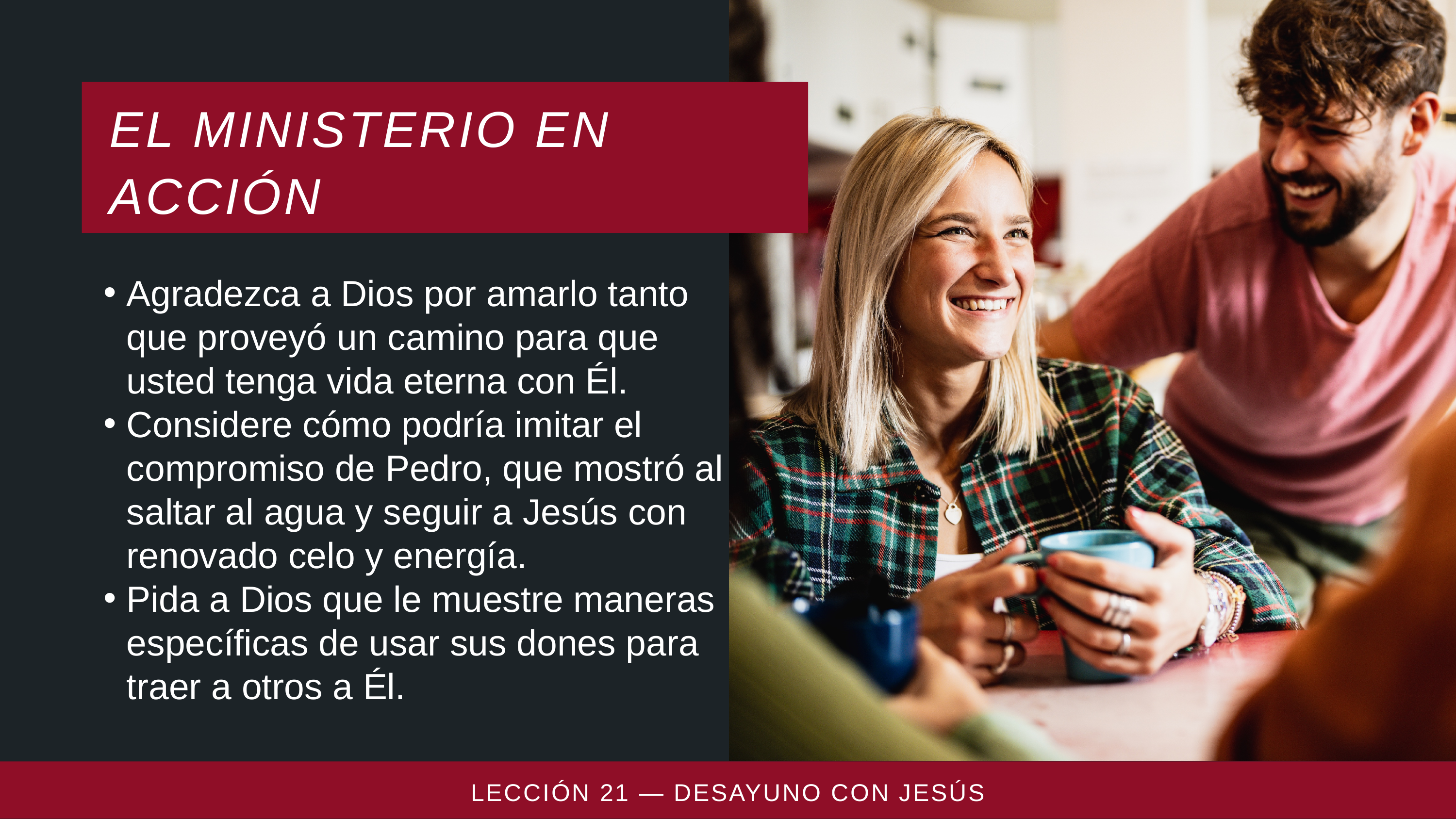

Agradezca a Dios por amarlo tanto que proveyó un camino para que usted tenga vida eterna con Él.
Considere cómo podría imitar el compromiso de Pedro, que mostró al saltar al agua y seguir a Jesús con renovado celo y energía.
Pida a Dios que le muestre maneras específicas de usar sus dones para traer a otros a Él.